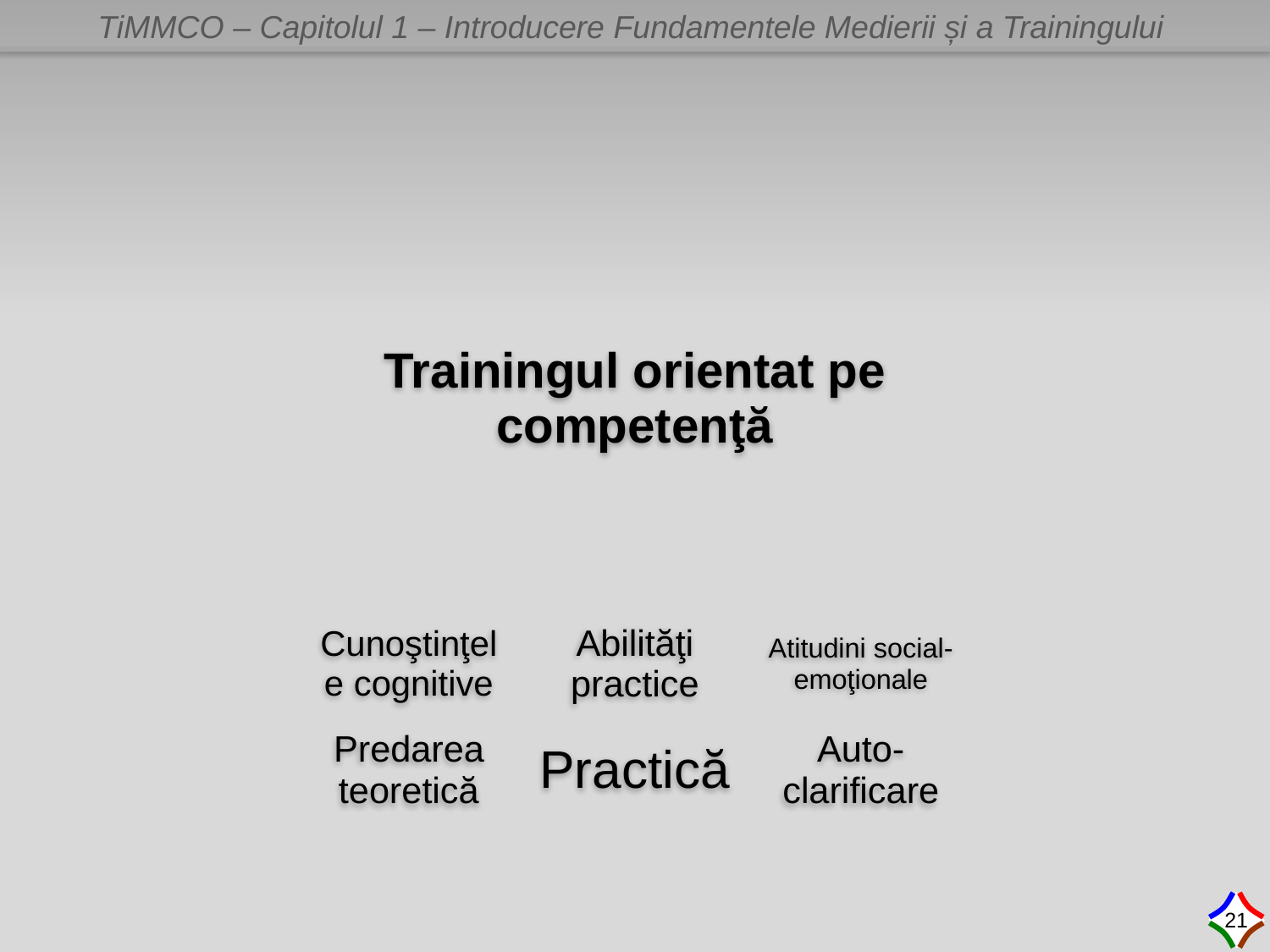

Abilităţi practice
Atitudini social-emoţionale
Cunoştinţele cognitive
Auto-clarificare
Predarea teoretică
Practică
Trainingul orientat pe competenţă